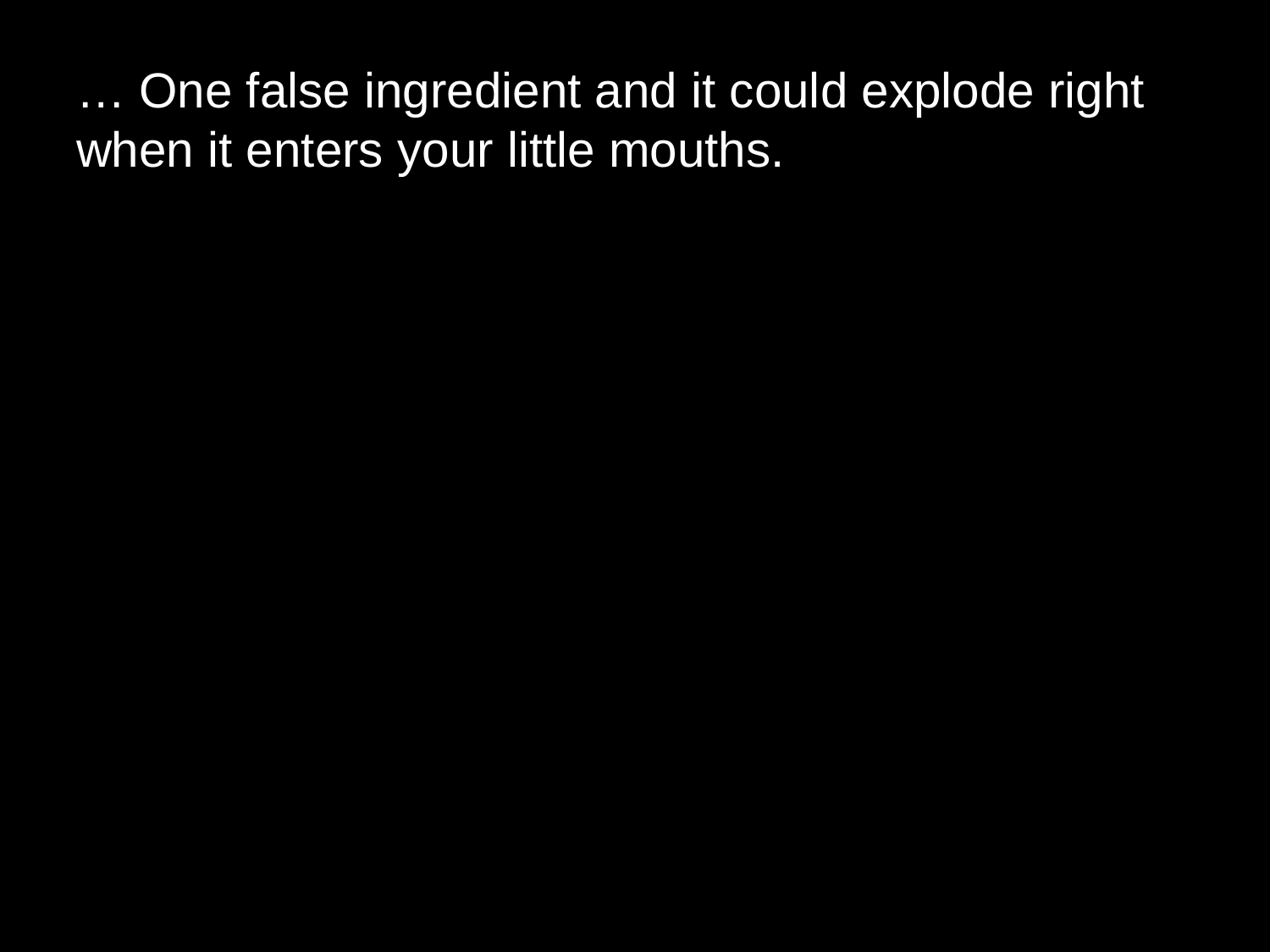

# … One false ingredient and it could explode right when it enters your little mouths.